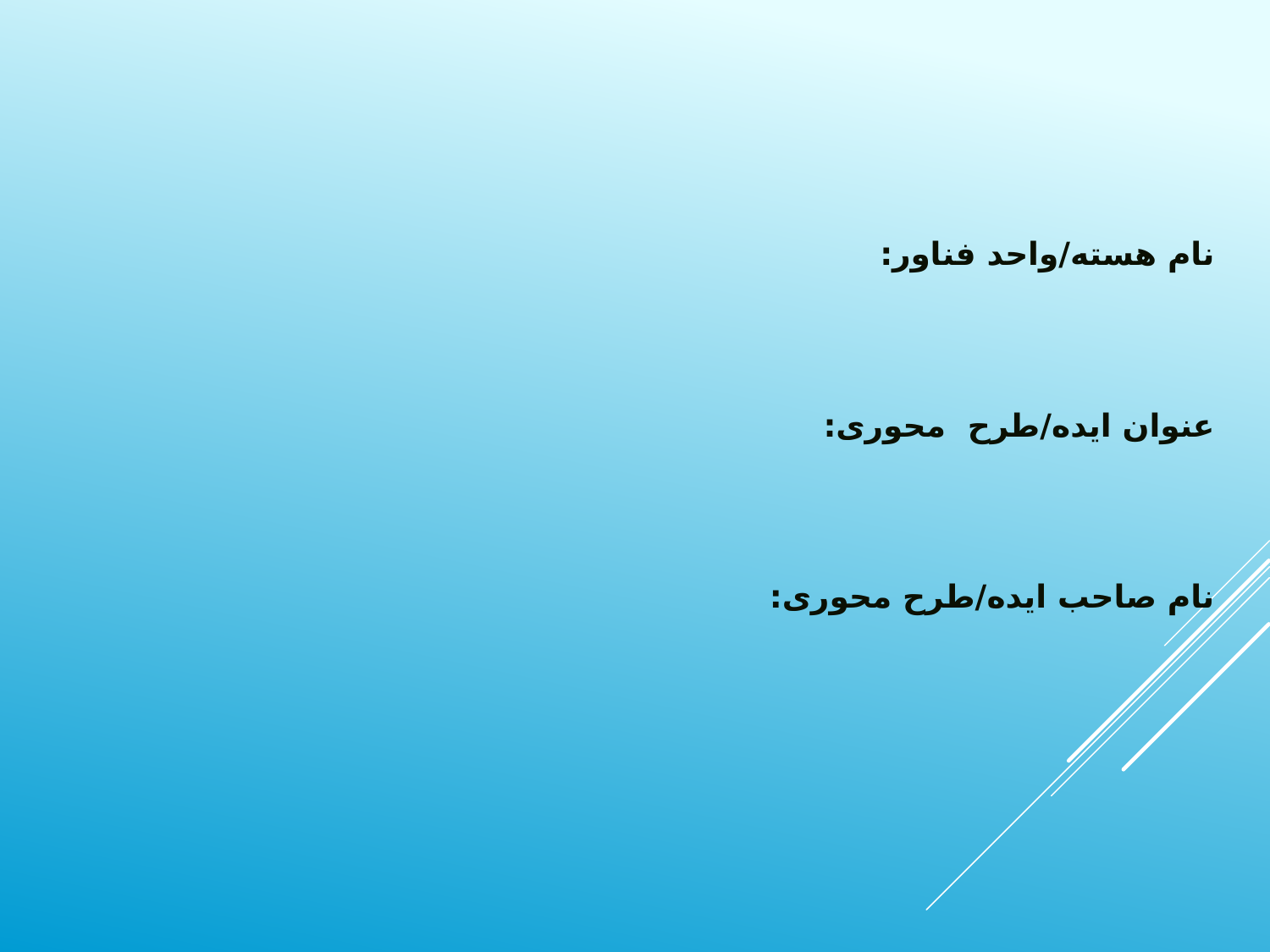

نام هسته/واحد فناور:

عنوان ایده/طرح  محوری:

نام صاحب ایده/طرح محوری: